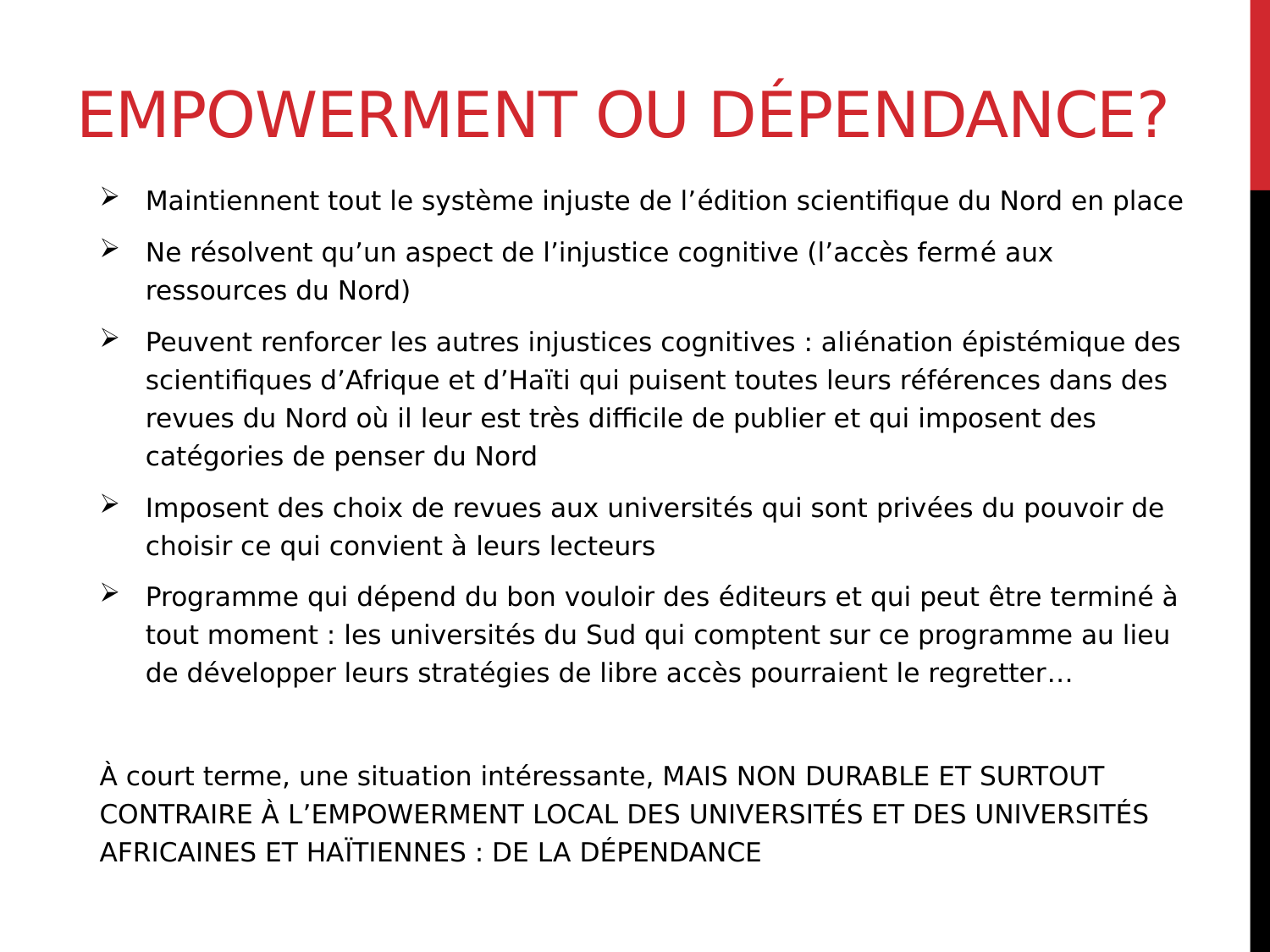

# EMPOWERMENT OU DÉPENDANCE?
Maintiennent tout le système injuste de l’édition scientifique du Nord en place
Ne résolvent qu’un aspect de l’injustice cognitive (l’accès fermé aux ressources du Nord)
Peuvent renforcer les autres injustices cognitives : aliénation épistémique des scientifiques d’Afrique et d’Haïti qui puisent toutes leurs références dans des revues du Nord où il leur est très difficile de publier et qui imposent des catégories de penser du Nord
Imposent des choix de revues aux universités qui sont privées du pouvoir de choisir ce qui convient à leurs lecteurs
Programme qui dépend du bon vouloir des éditeurs et qui peut être terminé à tout moment : les universités du Sud qui comptent sur ce programme au lieu de développer leurs stratégies de libre accès pourraient le regretter…

À court terme, une situation intéressante, MAIS NON DURABLE ET SURTOUT CONTRAIRE À L’EMPOWERMENT LOCAL DES UNIVERSITÉS ET DES UNIVERSITÉS AFRICAINES ET HAÏTIENNES : DE LA DÉPENDANCE